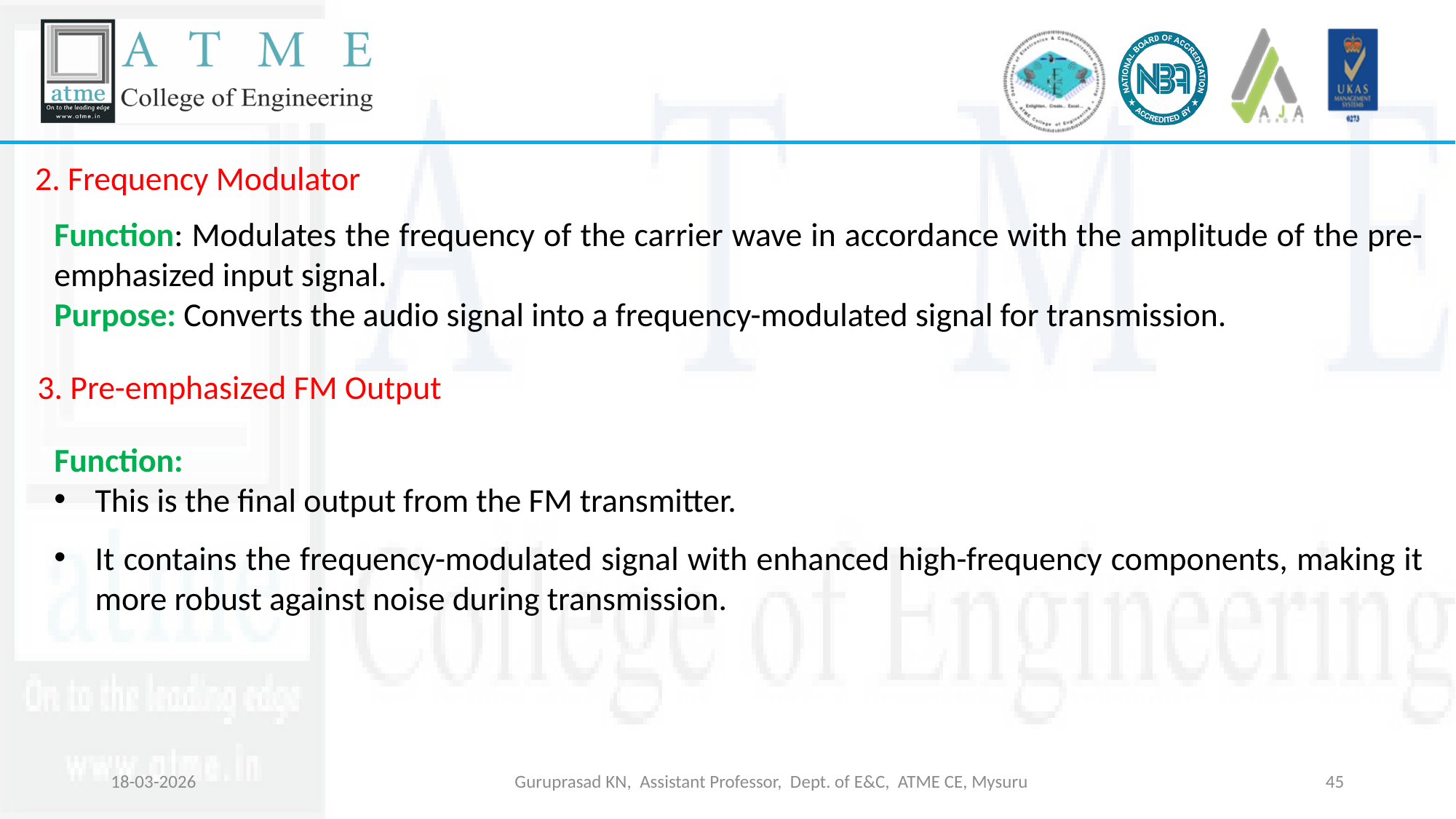

2. Frequency Modulator
Function: Modulates the frequency of the carrier wave in accordance with the amplitude of the pre-emphasized input signal.
Purpose: Converts the audio signal into a frequency-modulated signal for transmission.
3. Pre-emphasized FM Output
Function:
This is the final output from the FM transmitter.

It contains the frequency-modulated signal with enhanced high-frequency components, making it more robust against noise during transmission.
18-03-2026
Guruprasad KN,  Assistant Professor,  Dept. of E&C,  ATME CE, Mysuru
45